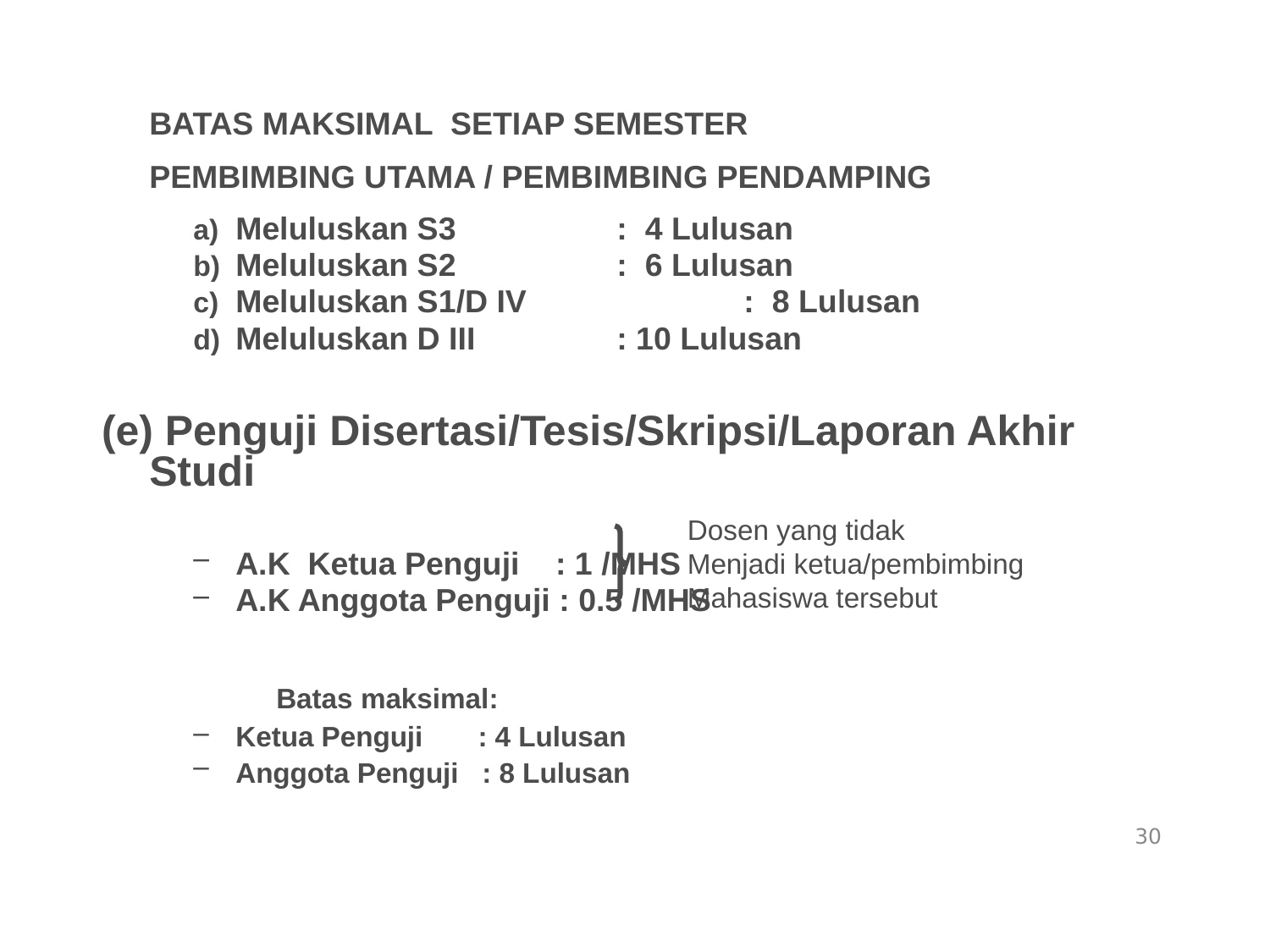

BATAS MAKSIMAL  SETIAP SEMESTER
	PEMBIMBING UTAMA / PEMBIMBING PENDAMPING
Meluluskan S3		:  4 Lulusan
Meluluskan S2		:  6 Lulusan
Meluluskan S1/D IV		:  8 Lulusan
Meluluskan D III		: 10 Lulusan

(e) Penguji Disertasi/Tesis/Skripsi/Laporan Akhir Studi

A.K  Ketua Penguji    : 1 /MHS
A.K Anggota Penguji : 0.5 /MHS

		Batas maksimal:
Ketua Penguji       : 4 Lulusan
Anggota Penguji   : 8 Lulusan

Dosen yang tidak
Menjadi ketua/pembimbing
Mahasiswa tersebut

30